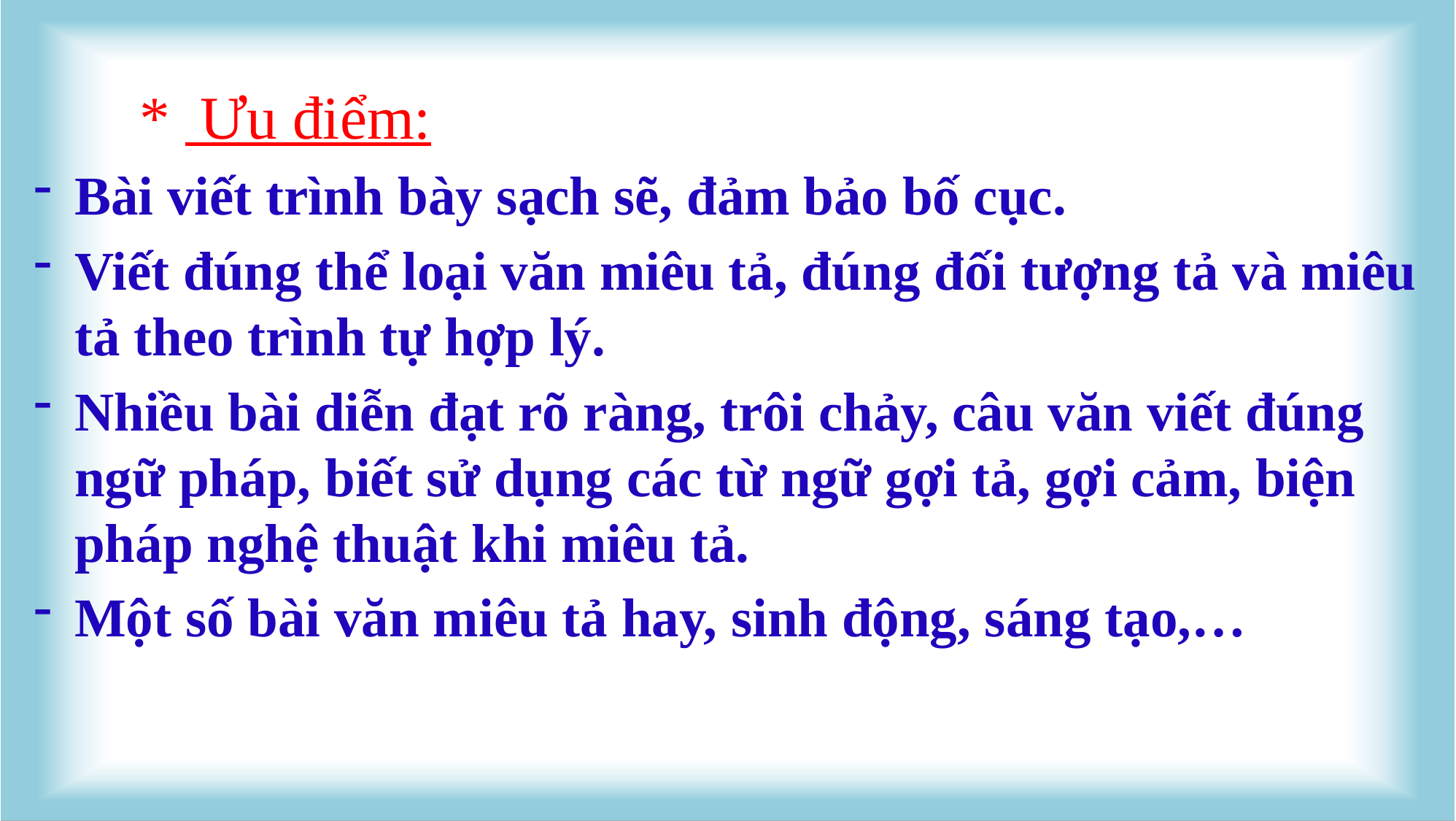

*  Ưu điểm:
Bài viết trình bày sạch sẽ, đảm bảo bố cục.
Viết đúng thể loại văn miêu tả, đúng đối tượng tả và miêu tả theo trình tự hợp lý.
Nhiều bài diễn đạt rõ ràng, trôi chảy, câu văn viết đúng ngữ pháp, biết sử dụng các từ ngữ gợi tả, gợi cảm, biện pháp nghệ thuật khi miêu tả.
Một số bài văn miêu tả hay, sinh động, sáng tạo,…